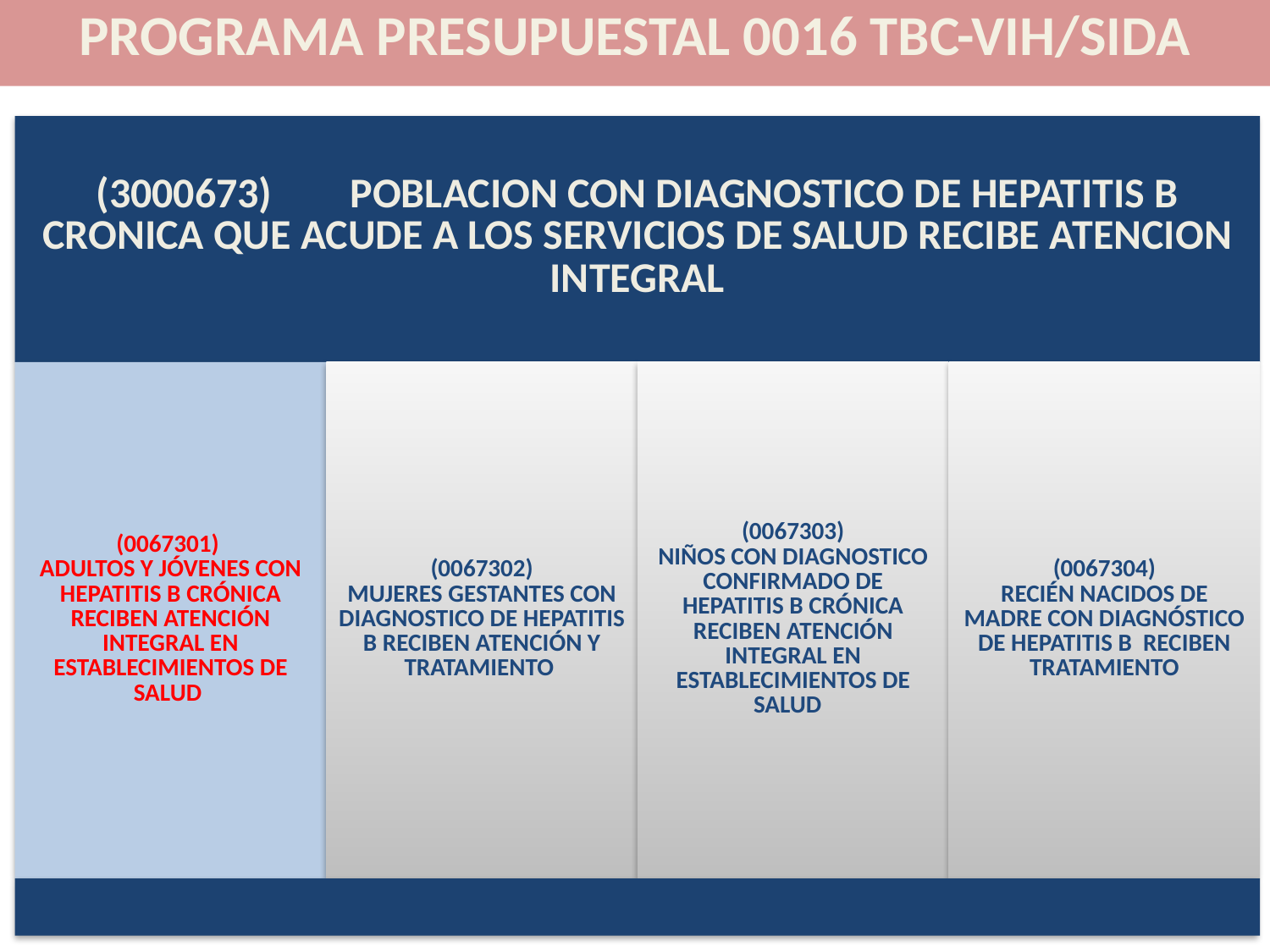

PROGRAMA PRESUPUESTAL 0016 TBC-VIH/SIDA
(3000673) 	POBLACION CON DIAGNOSTICO DE HEPATITIS B CRONICA QUE ACUDE A LOS SERVICIOS DE SALUD RECIBE ATENCION INTEGRAL
(0067301)
ADULTOS Y JÓVENES CON HEPATITIS B CRÓNICA RECIBEN ATENCIÓN INTEGRAL EN ESTABLECIMIENTOS DE SALUD
(0067302)
MUJERES GESTANTES CON DIAGNOSTICO DE HEPATITIS B RECIBEN ATENCIÓN Y TRATAMIENTO
(0067303)
NIÑOS CON DIAGNOSTICO CONFIRMADO DE HEPATITIS B CRÓNICA RECIBEN ATENCIÓN INTEGRAL EN ESTABLECIMIENTOS DE SALUD
(0067304)
RECIÉN NACIDOS DE MADRE CON DIAGNÓSTICO DE HEPATITIS B  RECIBEN TRATAMIENTO